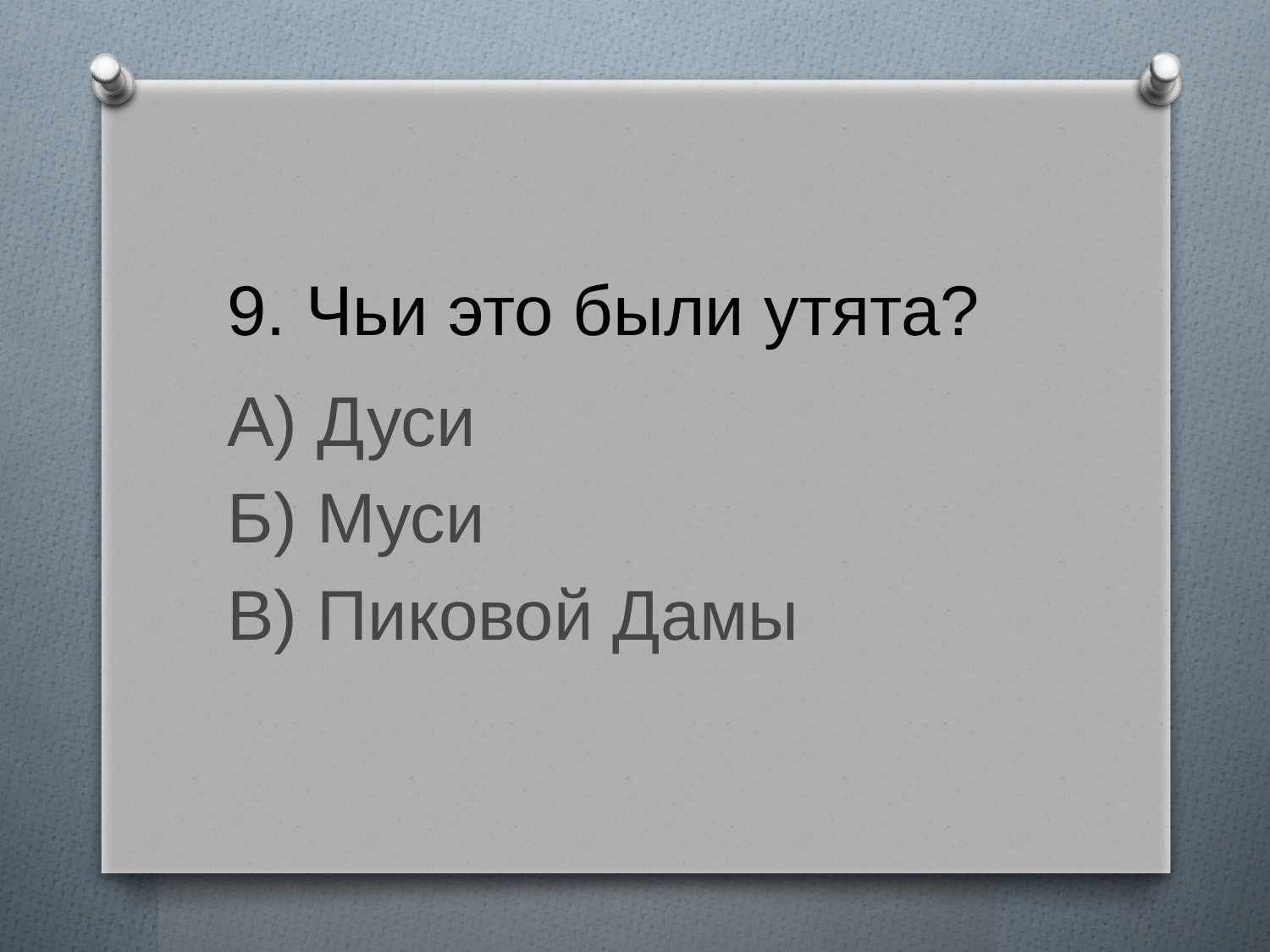

9. Чьи это были утята?
А) Дуси
Б) Муси
В) Пиковой Дамы